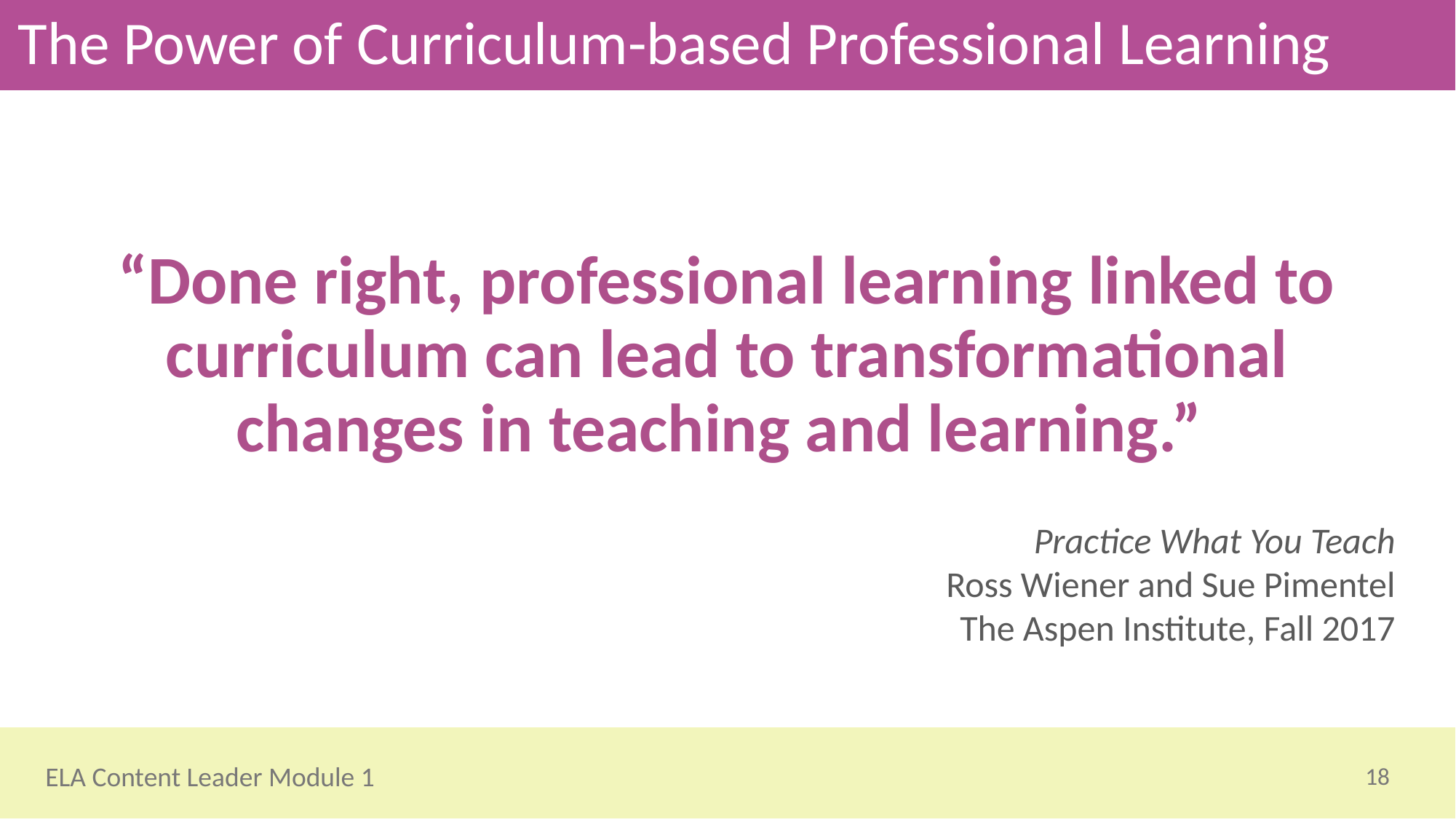

# The Power of Curriculum-based Professional Learning

“Done right, professional learning linked to curriculum can lead to transformational changes in teaching and learning.”

Practice What You Teach
Ross Wiener and Sue Pimentel
The Aspen Institute, Fall 2017

18